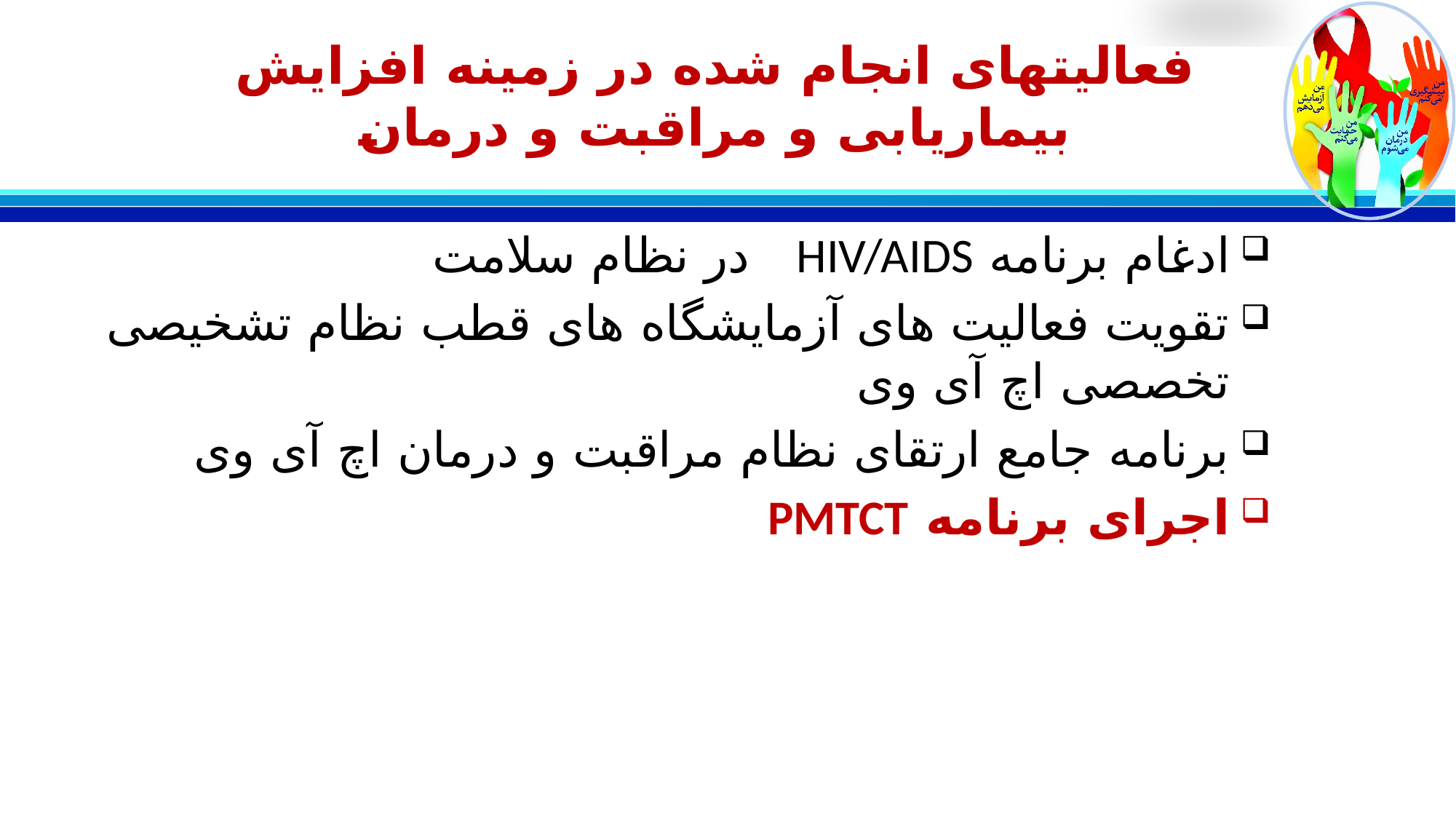

# فعالیتهای انجام شده در زمینه افزایش بیماریابی و مراقبت و درمان
ادغام برنامه HIV/AIDS   در نظام سلامت
تقویت فعالیت های آزمایشگاه های قطب نظام تشخیصی تخصصی اچ آی وی
برنامه جامع ارتقای نظام مراقبت و درمان اچ آی وی
اجرای برنامه PMTCT